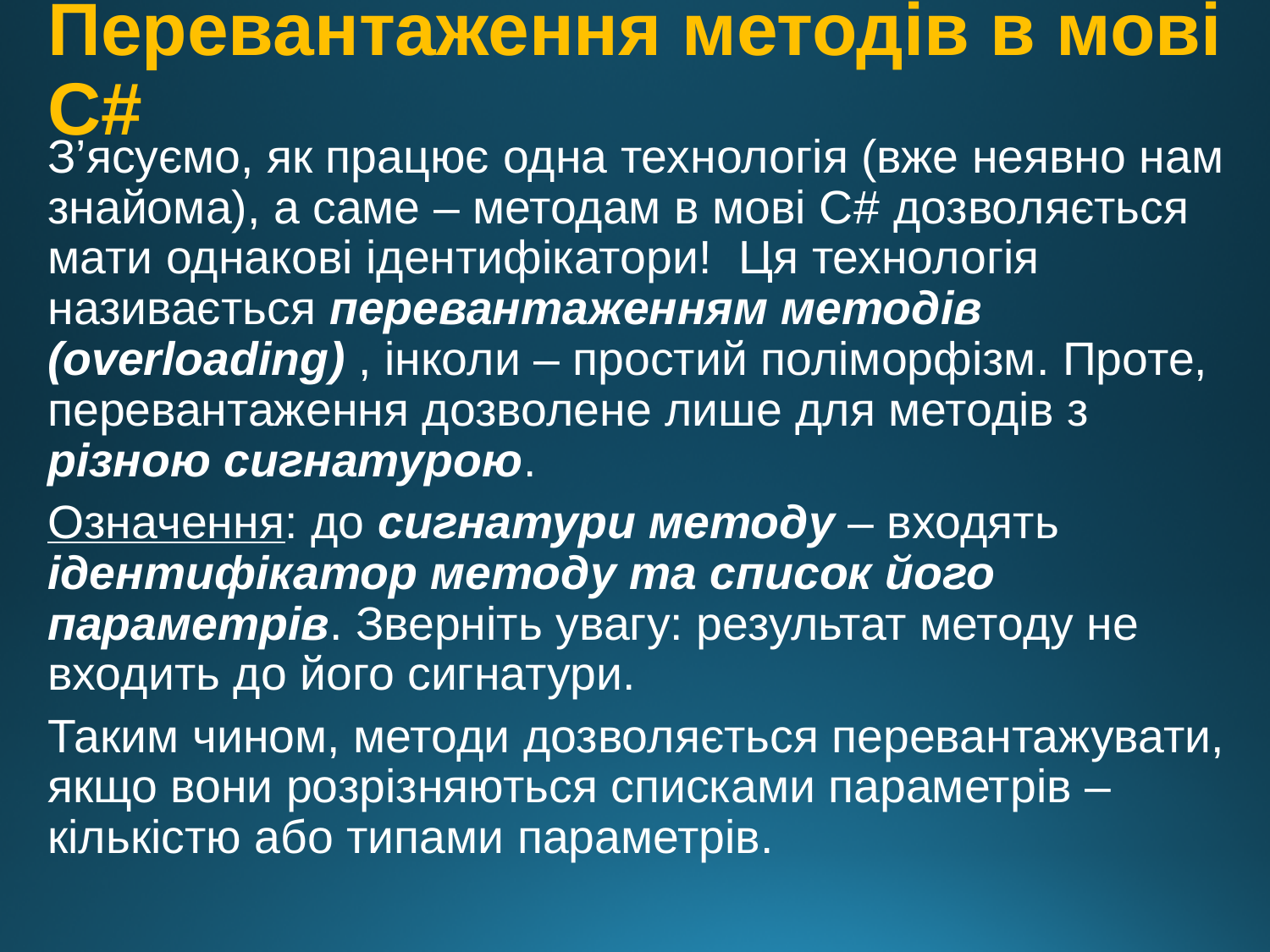

# Перевантаження методів в мові C#
З’ясуємо, як працює одна технологія (вже неявно нам знайома), а саме – методам в мові С# дозволяється мати однакові ідентифікатори!  Ця технологія називається перевантаженням методів (overloading) , інколи – простий поліморфізм. Проте, перевантаження дозволене лише для методів з різною сигнатурою.
Означення: до сигнатури методу – входять ідентифікатор методу та список його параметрів. Зверніть увагу: результат методу не входить до його сигнатури.
Таким чином, методи дозволяється перевантажувати, якщо вони розрізняються списками параметрів – кількістю або типами параметрів.